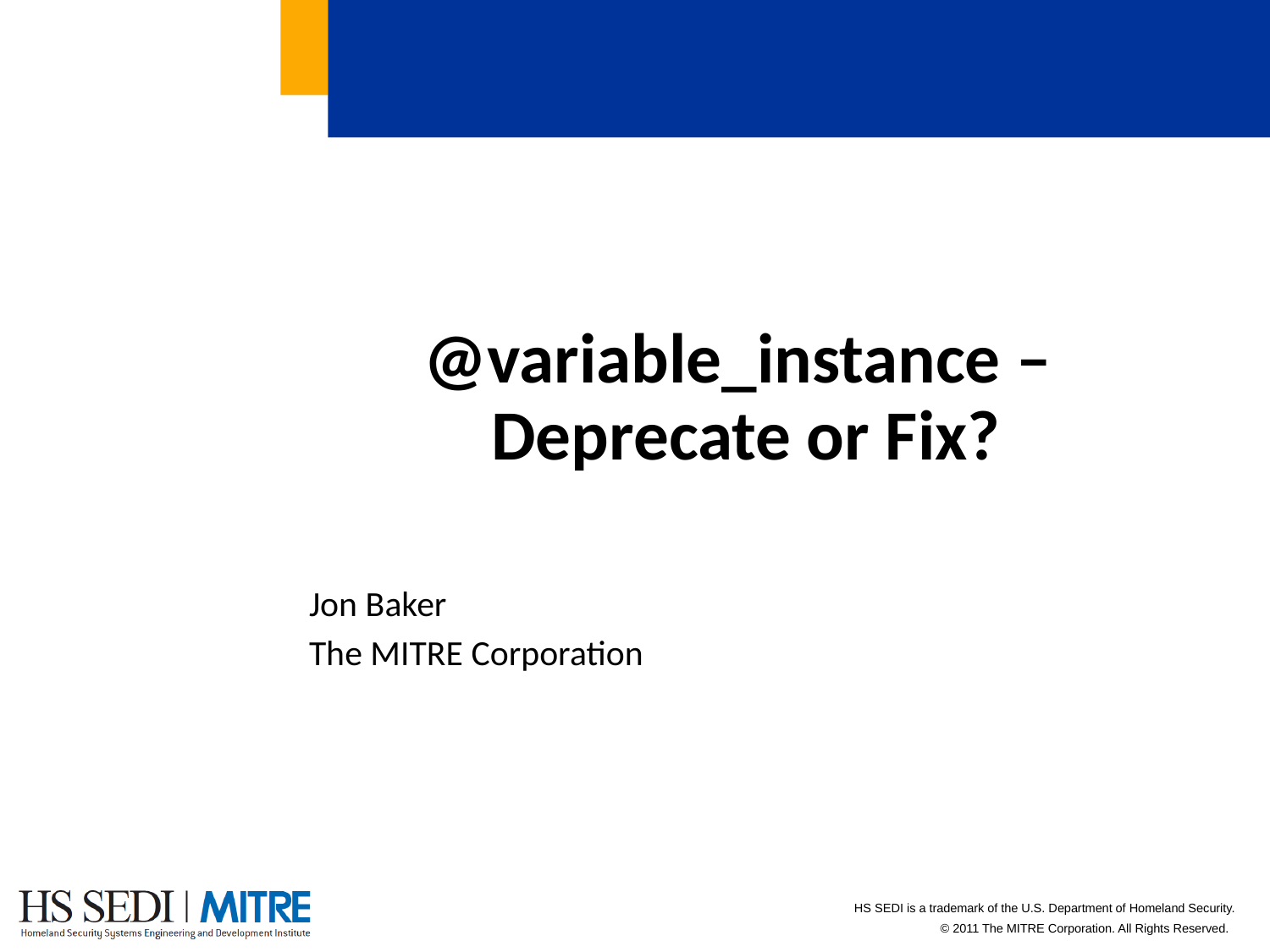

# @variable_instance – Deprecate or Fix?
Jon Baker
The MITRE Corporation